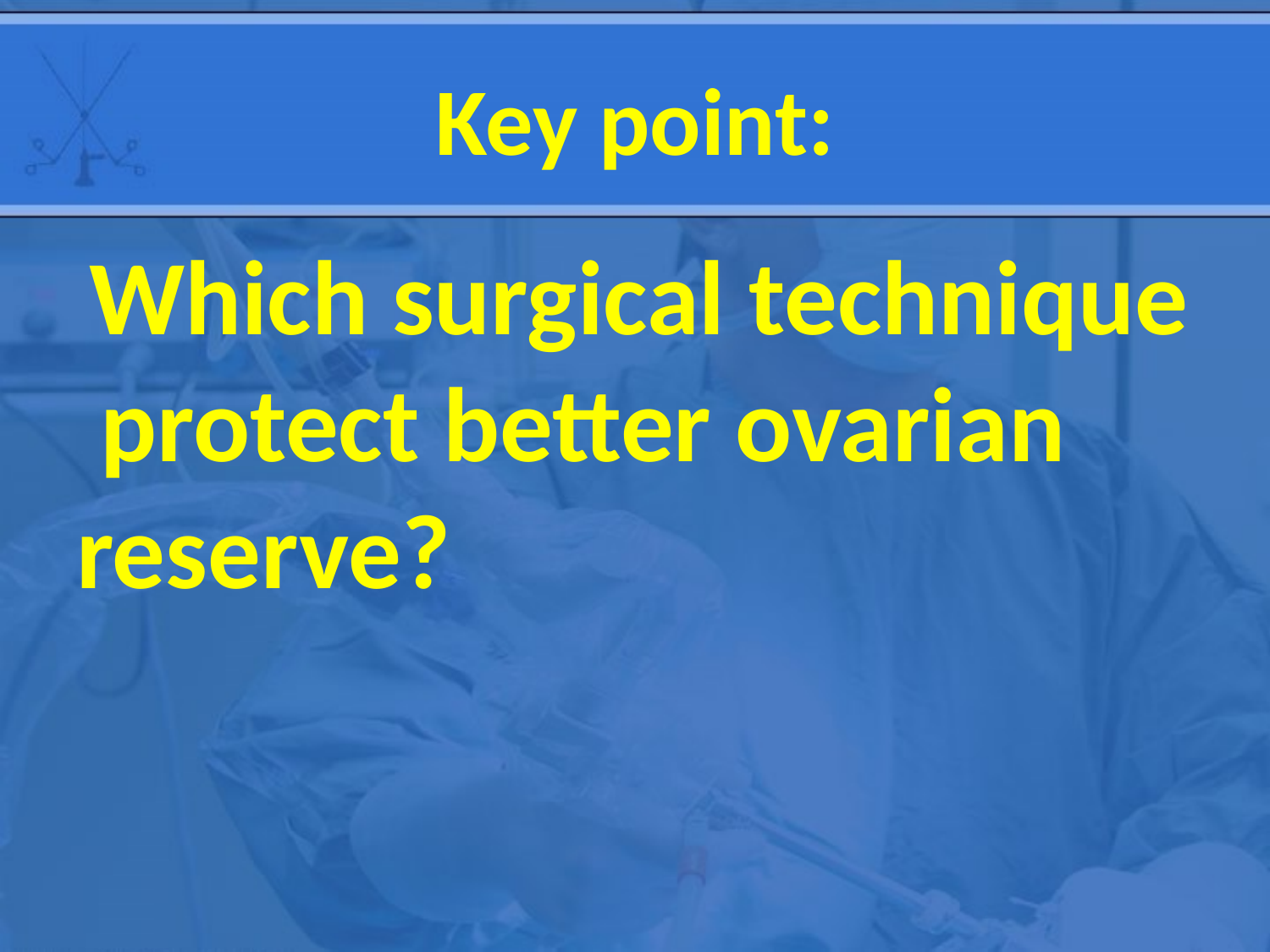

# Key point:
 Which surgical technique  protect better ovarian reserve?